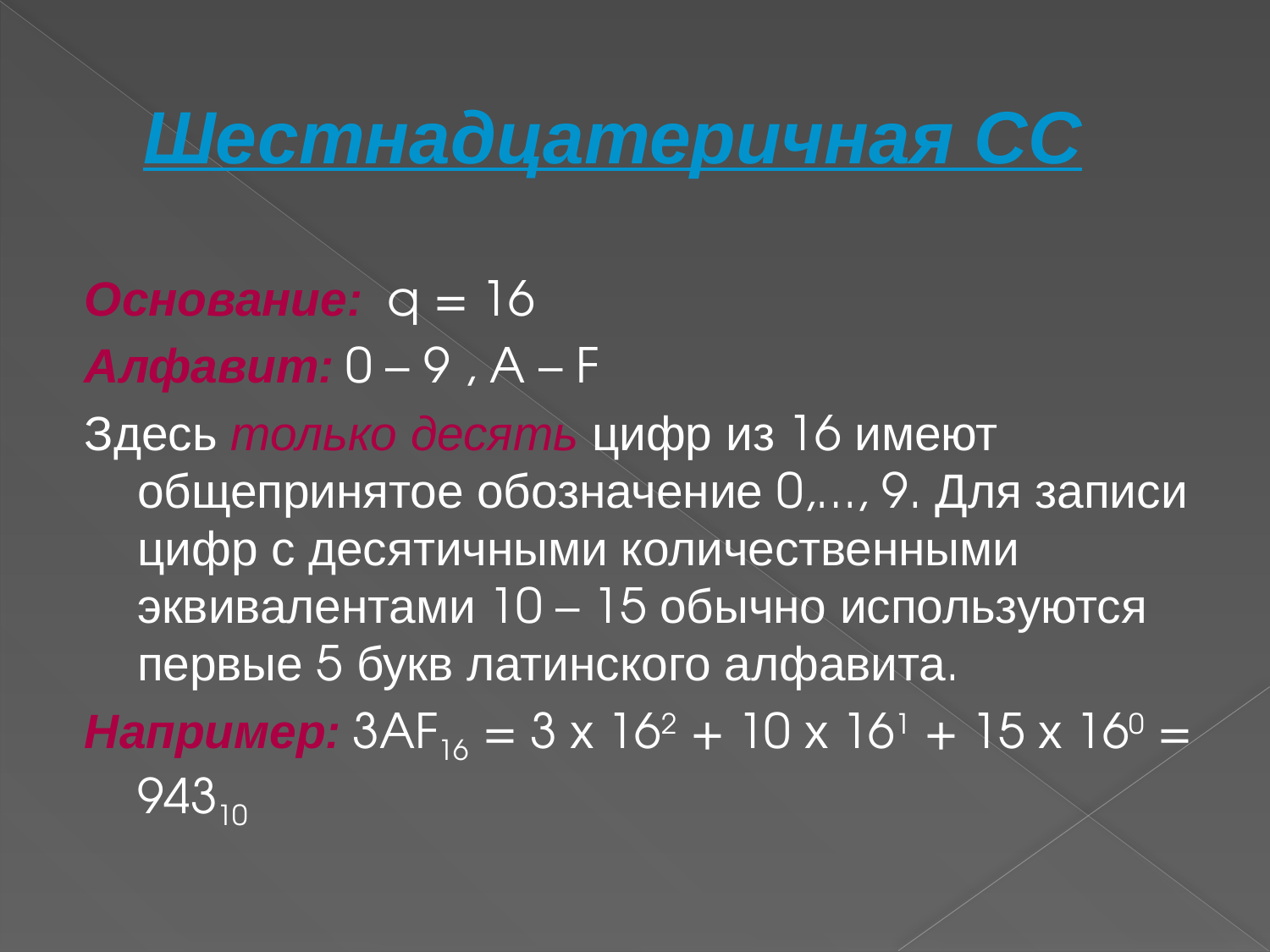

# Шестнадцатеричная СС
Основание:  q = 16
Алфавит: 0 – 9 , A – F
Здесь только десять цифр из 16 имеют общепринятое обозначение 0,…, 9. Для записи цифр с десятичными количественными  эквивалентами 10 – 15 обычно используются первые 5 букв латинского алфавита.
Например: 3AF16 = 3 х 162 + 10 х 161 + 15 х 160 = 94310